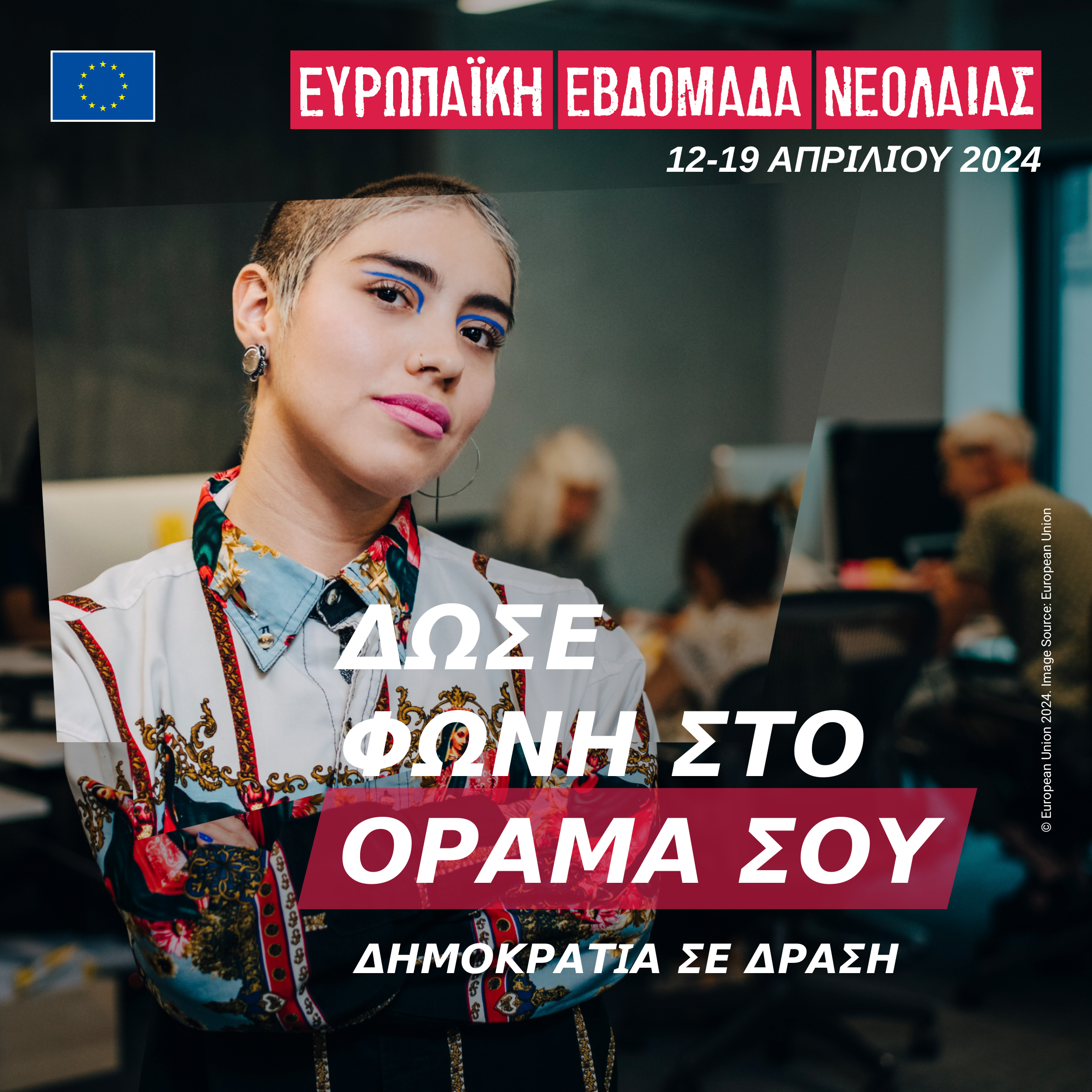

ΔΩΣΕ
ΦΩΝΗ ΣΤΟ ΟΡΑΜΑ ΣΟΥ
© European Union 2024. Image Source: European Union

ΔΗΜΟΚΡΑΤꞮΑ ΣΕ ΔΡΑΣΗ